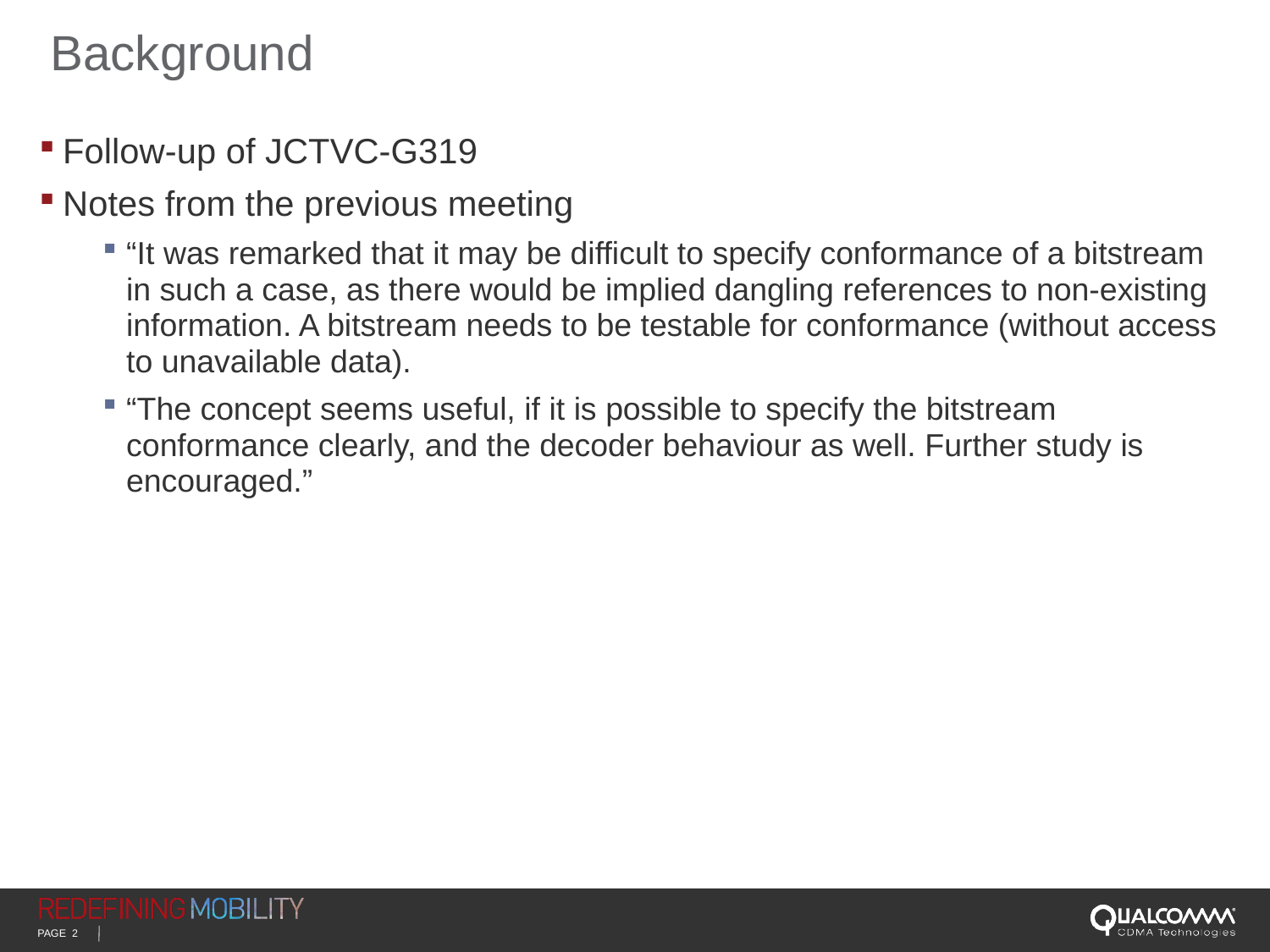

# Background
Follow-up of JCTVC-G319
Notes from the previous meeting
“It was remarked that it may be difficult to specify conformance of a bitstream in such a case, as there would be implied dangling references to non-existing information. A bitstream needs to be testable for conformance (without access to unavailable data).
“The concept seems useful, if it is possible to specify the bitstream conformance clearly, and the decoder behaviour as well. Further study is encouraged.”